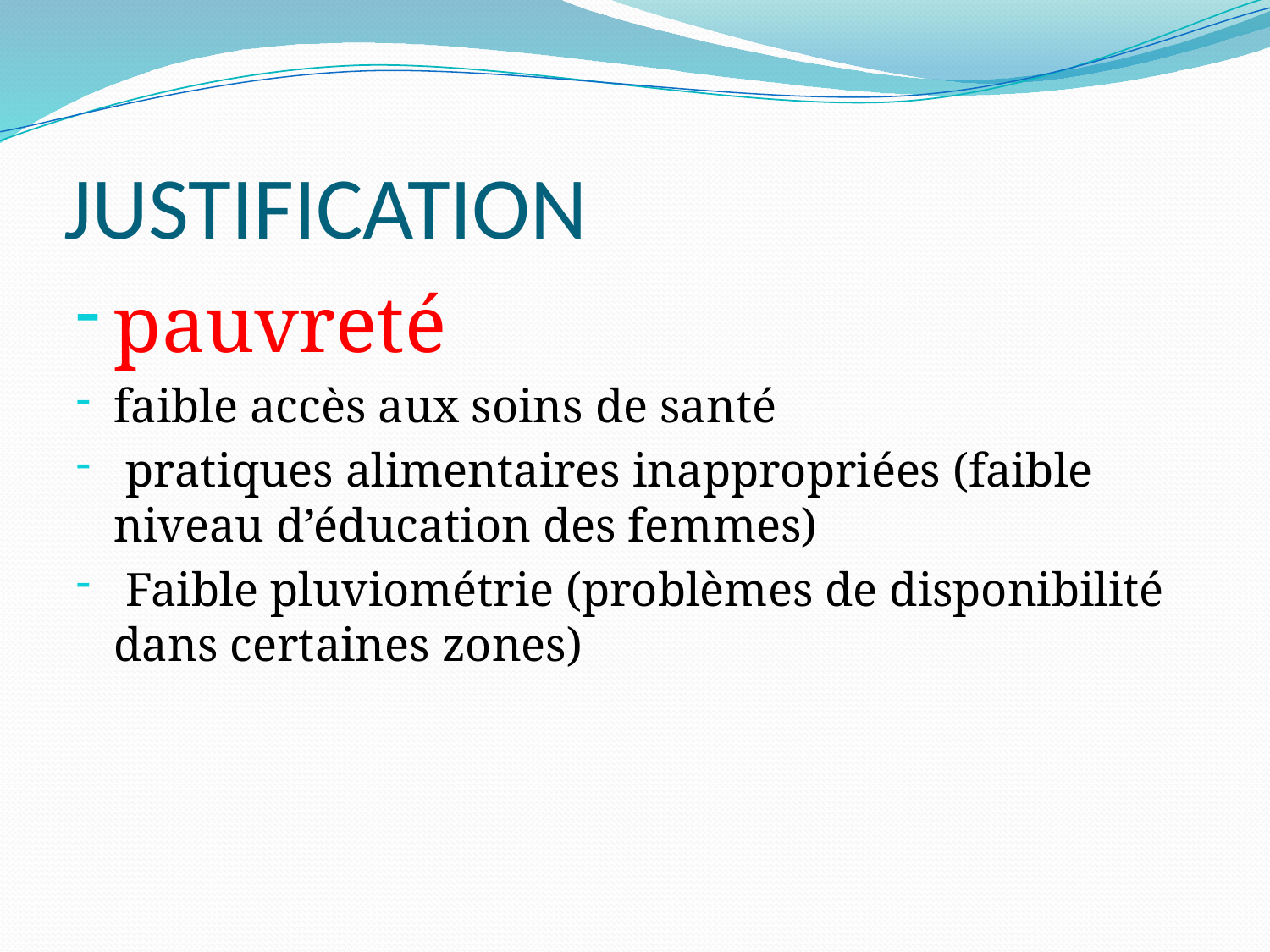

# JUSTIFICATION
pauvreté
faible accès aux soins de santé
 pratiques alimentaires inappropriées (faible niveau d’éducation des femmes)
 Faible pluviométrie (problèmes de disponibilité dans certaines zones)